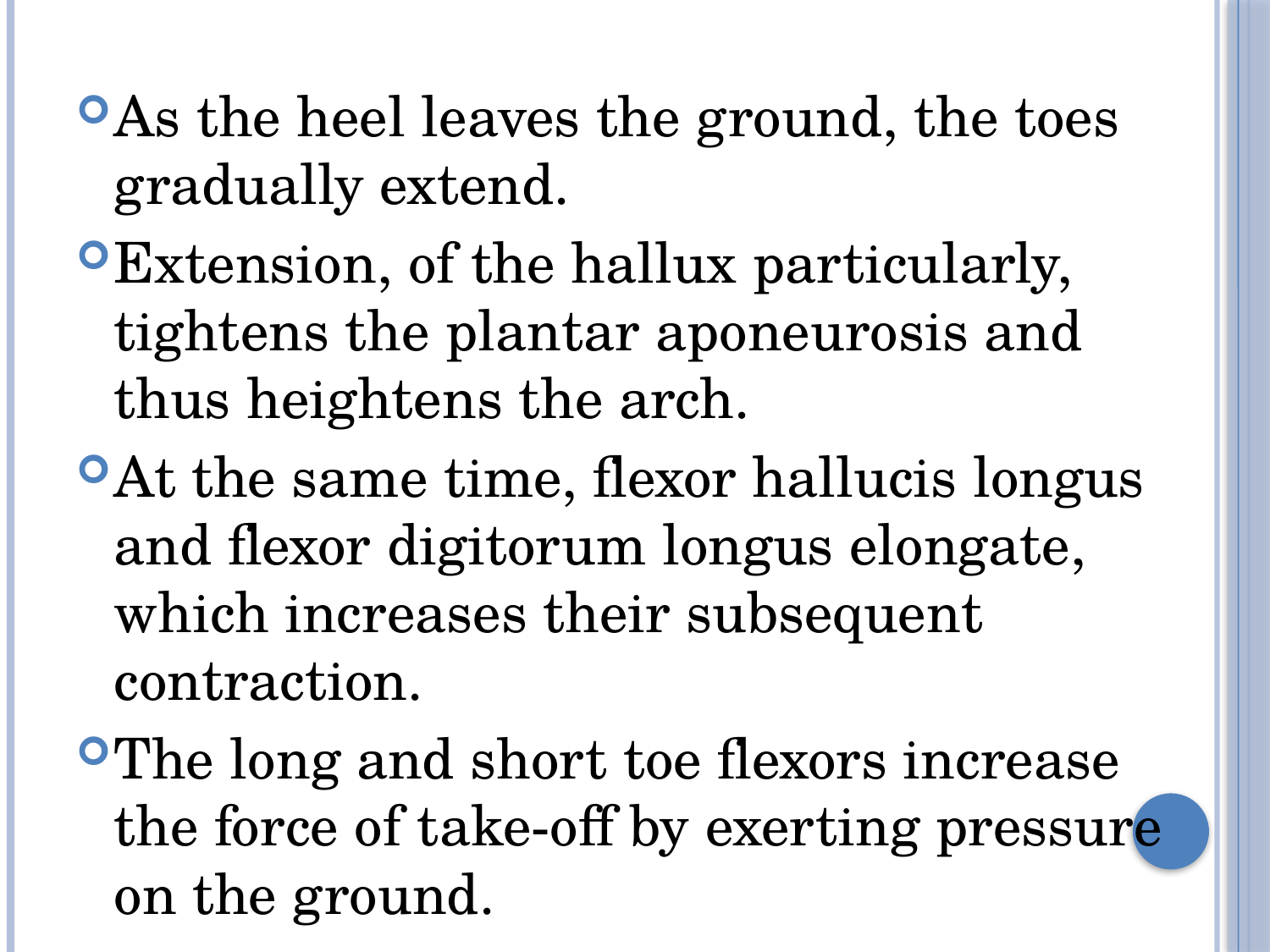

As the heel leaves the ground, the toes gradually extend.
Extension, of the hallux particularly, tightens the plantar aponeurosis and thus heightens the arch.
At the same time, flexor hallucis longus and flexor digitorum longus elongate, which increases their subsequent contraction.
The long and short toe flexors increase the force of take-off by exerting pressure on the ground.